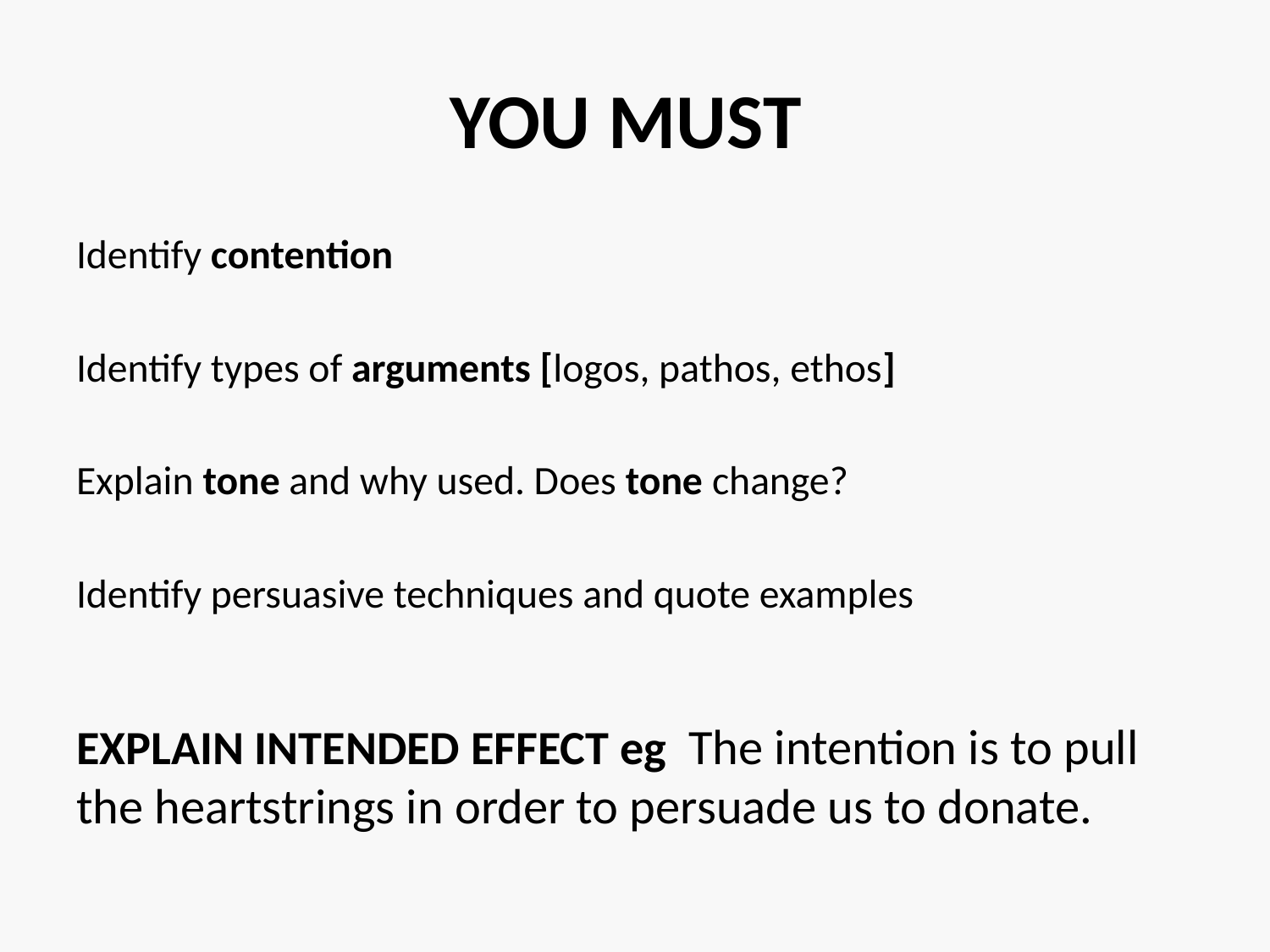

# YOU MUST
Identify contention

Identify types of arguments [logos, pathos, ethos]

Explain tone and why used. Does tone change?

Identify persuasive techniques and quote examples

EXPLAIN INTENDED EFFECT eg  The intention is to pull the heartstrings in order to persuade us to donate.